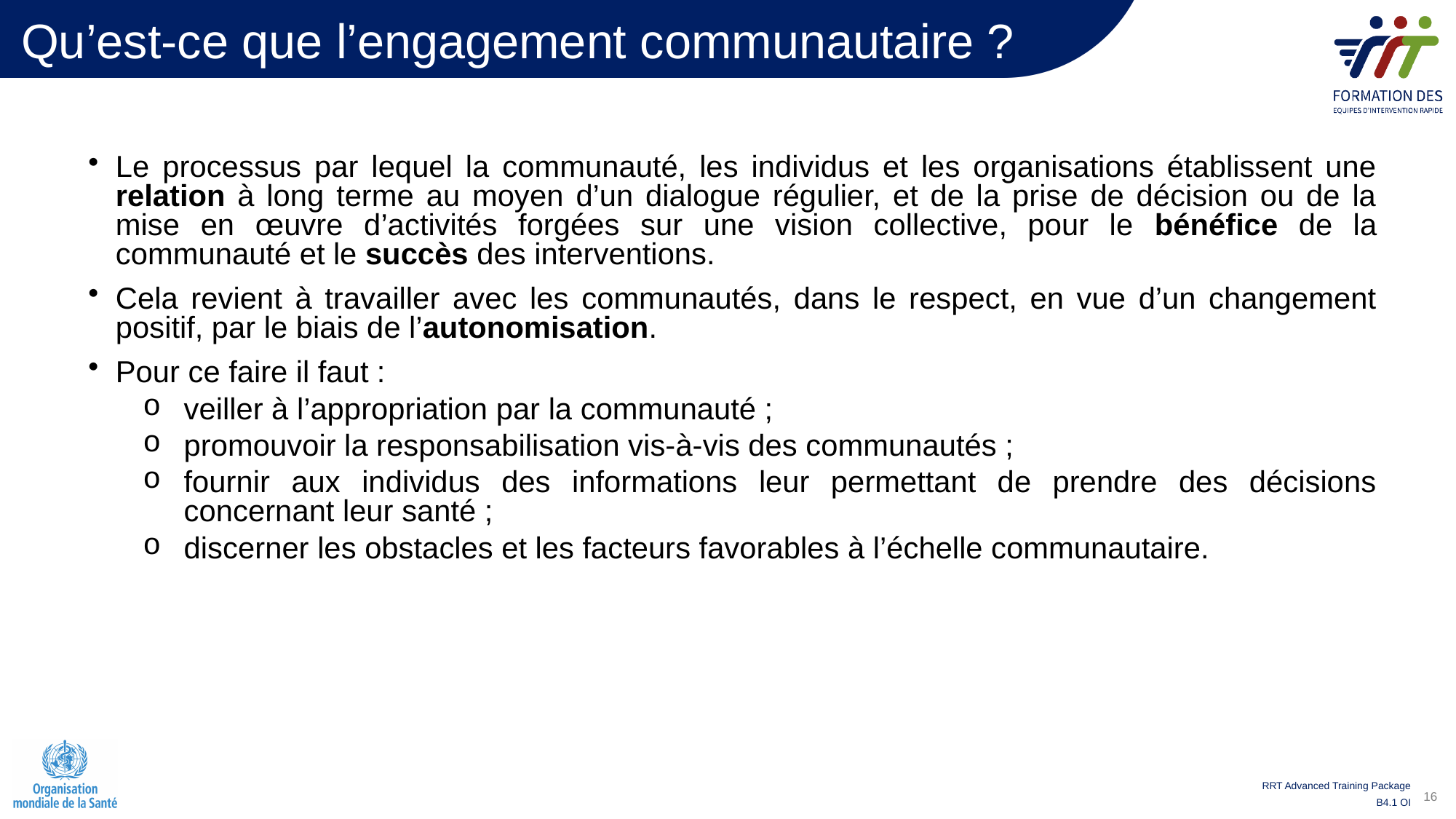

Qu’est-ce que l’engagement communautaire ?
Le processus par lequel la communauté, les individus et les organisations établissent une relation à long terme au moyen d’un dialogue régulier, et de la prise de décision ou de la mise en œuvre d’activités forgées sur une vision collective, pour le bénéfice de la communauté et le succès des interventions.
Cela revient à travailler avec les communautés, dans le respect, en vue d’un changement positif, par le biais de l’autonomisation.
Pour ce faire il faut :
veiller à l’appropriation par la communauté ;
promouvoir la responsabilisation vis-à-vis des communautés ;
fournir aux individus des informations leur permettant de prendre des décisions concernant leur santé ;
discerner les obstacles et les facteurs favorables à l’échelle communautaire.